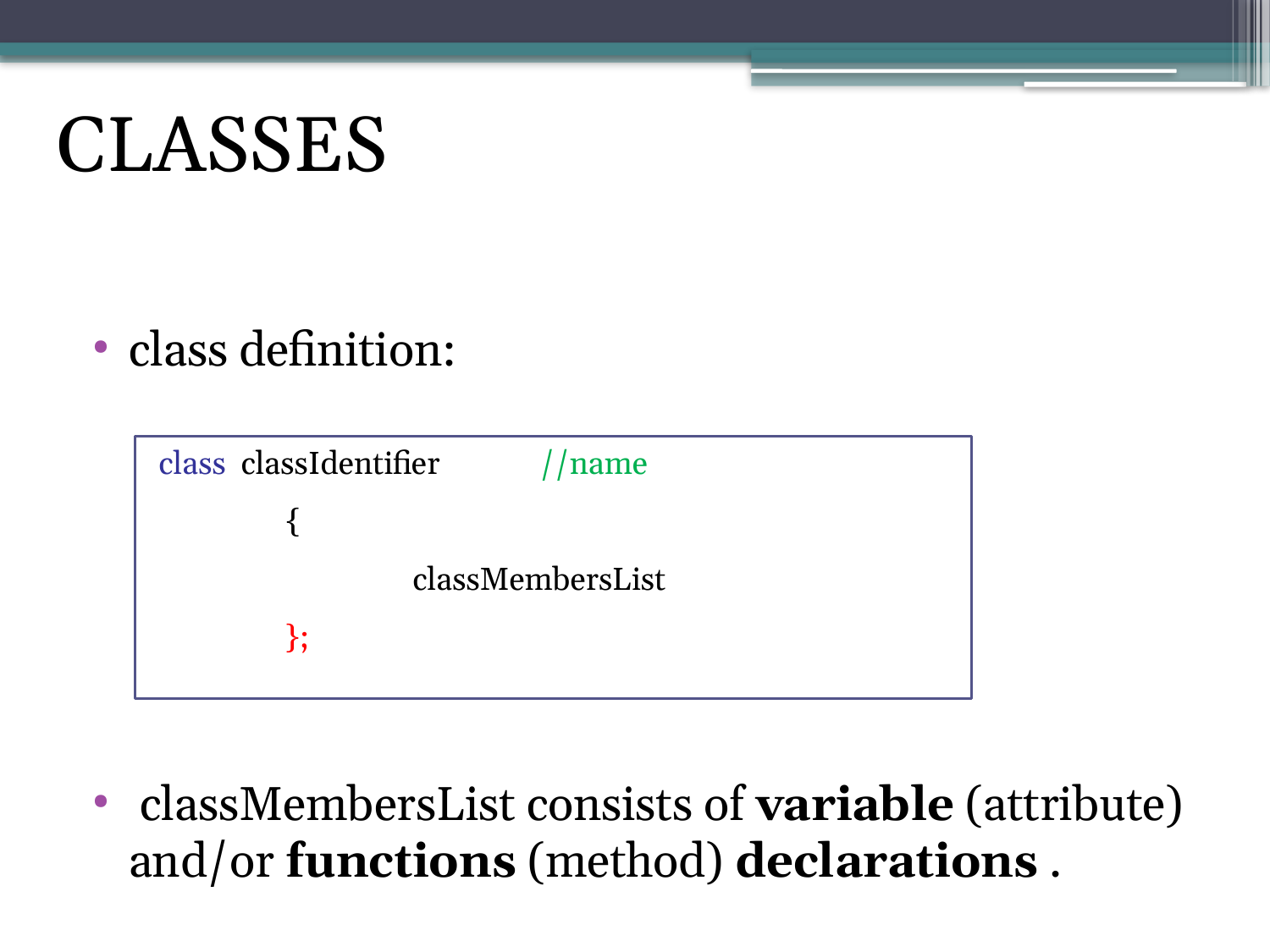

# CLASSES
class definition:

 classMembersList consists of variable (attribute) and/or functions (method) declarations .

class  classIdentifier 	//name
	{
		classMembersList
	};